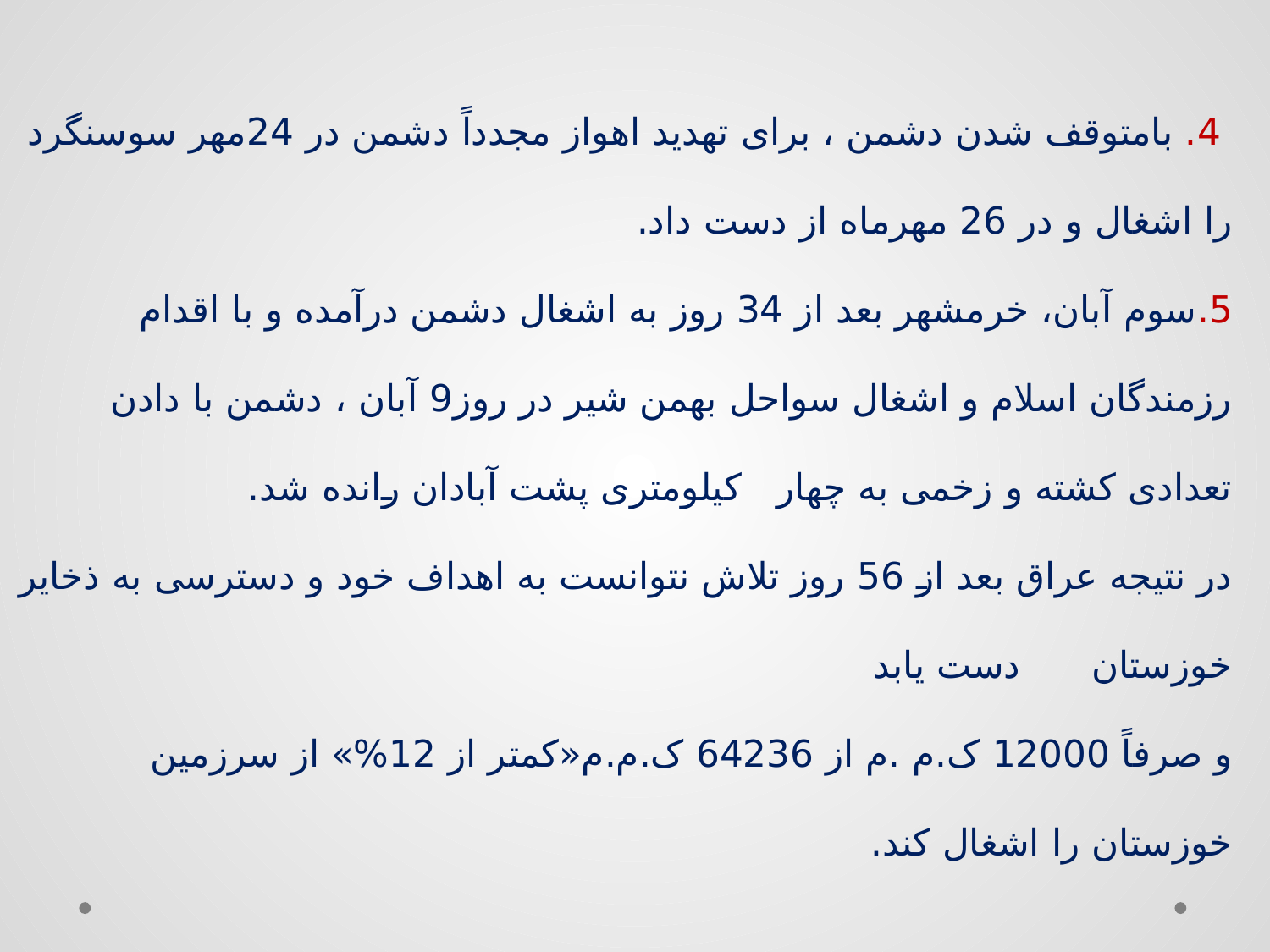

4. بامتوقف شدن دشمن ، برای تهدید اهواز مجدداً دشمن در 24مهر سوسنگرد را اشغال و در 26 مهرماه از دست داد.
5.سوم آبان، خرمشهر بعد از 34 روز به اشغال دشمن درآمده و با اقدام رزمندگان اسلام و اشغال سواحل بهمن شیر در روز9 آبان ، دشمن با دادن تعدادی کشته و زخمی به چهار   کیلومتری پشت آبادان رانده شد.
در نتیجه عراق بعد از 56 روز تلاش نتوانست به اهداف خود و دسترسی به ذخایر خوزستان      دست یابد
و صرفاً 12000 ک.م .م از 64236 ک.م.م«کمتر از 12%» از سرزمین خوزستان را اشغال کند.